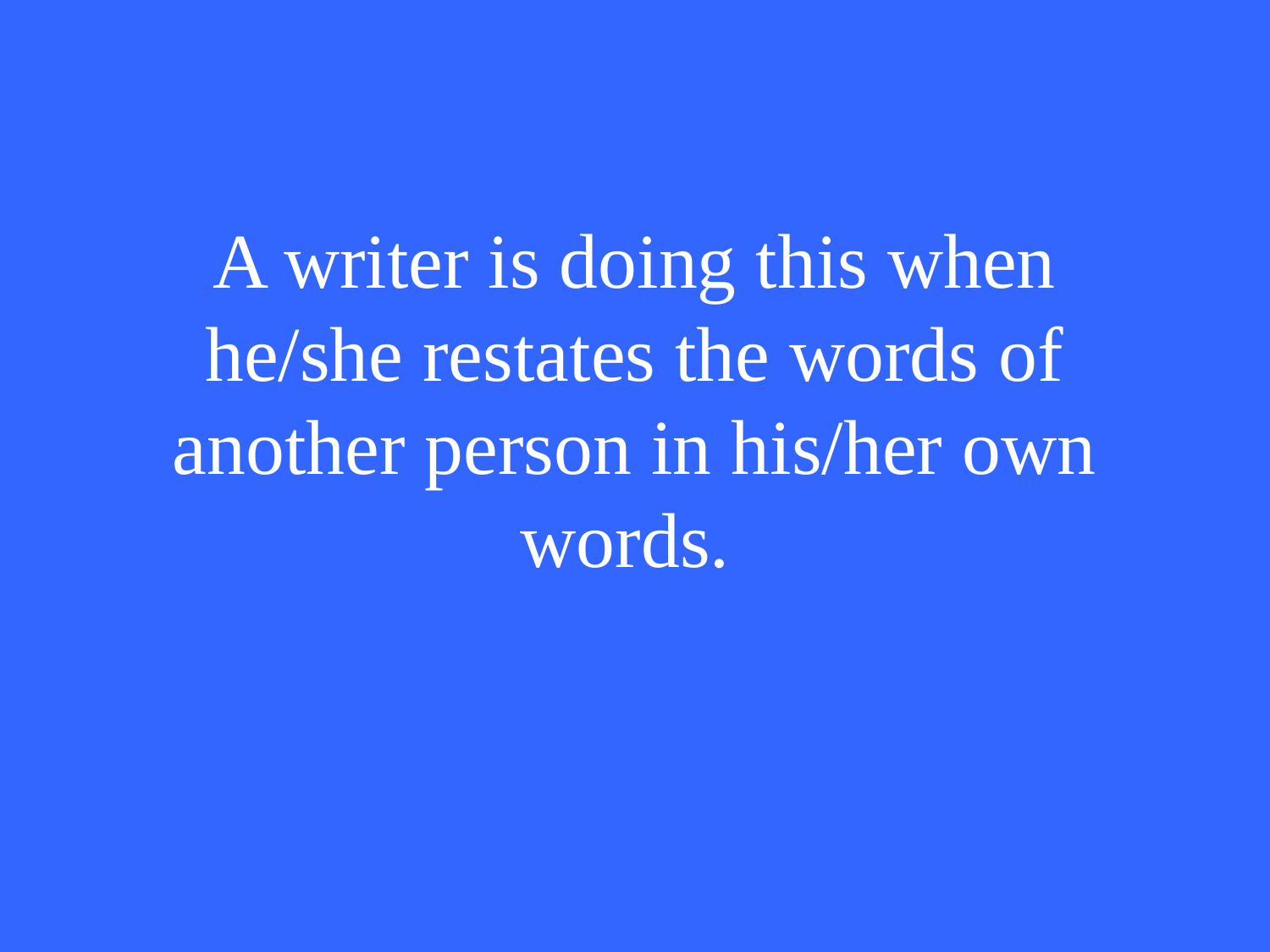

# A writer is doing this when he/she restates the words of another person in his/her own words.